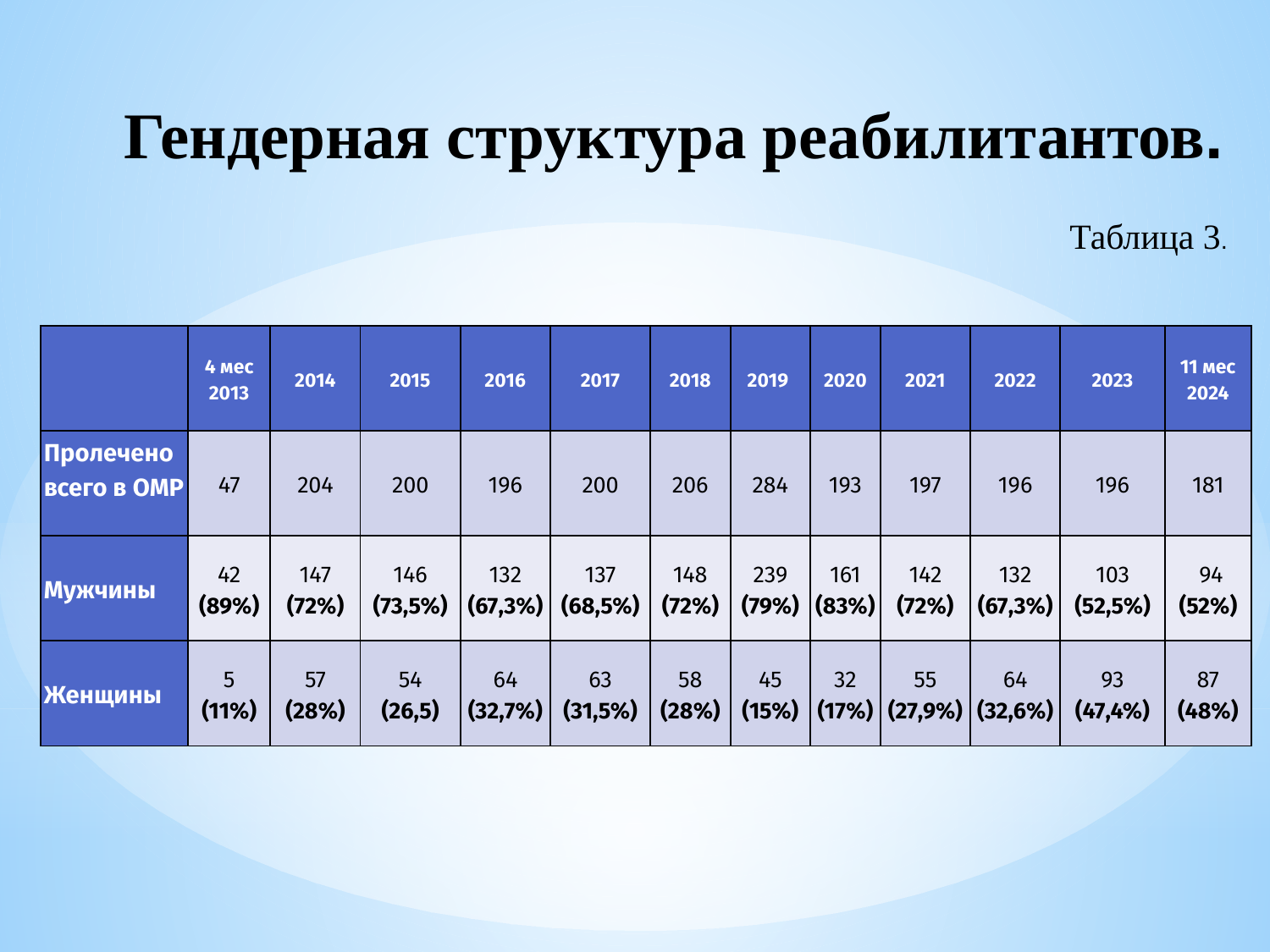

Гендерная структура реабилитантов.

Таблица 3.
|  | 4 мес 2013 | 2014 | 2015 | 2016 | 2017 | 2018 | 2019 | 2020 | 2021 | 2022 | 2023 | 11 мес 2024 |
| --- | --- | --- | --- | --- | --- | --- | --- | --- | --- | --- | --- | --- |
| Пролечено всего в ОМР | 47 | 204 | 200 | 196 | 200 | 206 | 284 | 193 | 197 | 196 | 196 | 181 |
| Мужчины | 42 (89%) | 147 (72%) | 146 (73,5%) | 132 (67,3%) | 137 (68,5%) | 148 (72%) | 239 (79%) | 161 (83%) | 142 (72%) | 132 (67,3%) | 103 (52,5%) | 94 (52%) |
| Женщины | 5 (11%) | 57 (28%) | 54 (26,5) | 64 (32,7%) | 63 (31,5%) | 58 (28%) | 45 (15%) | 32 (17%) | 55 (27,9%) | 64 (32,6%) | 93 (47,4%) | 87 (48%) |